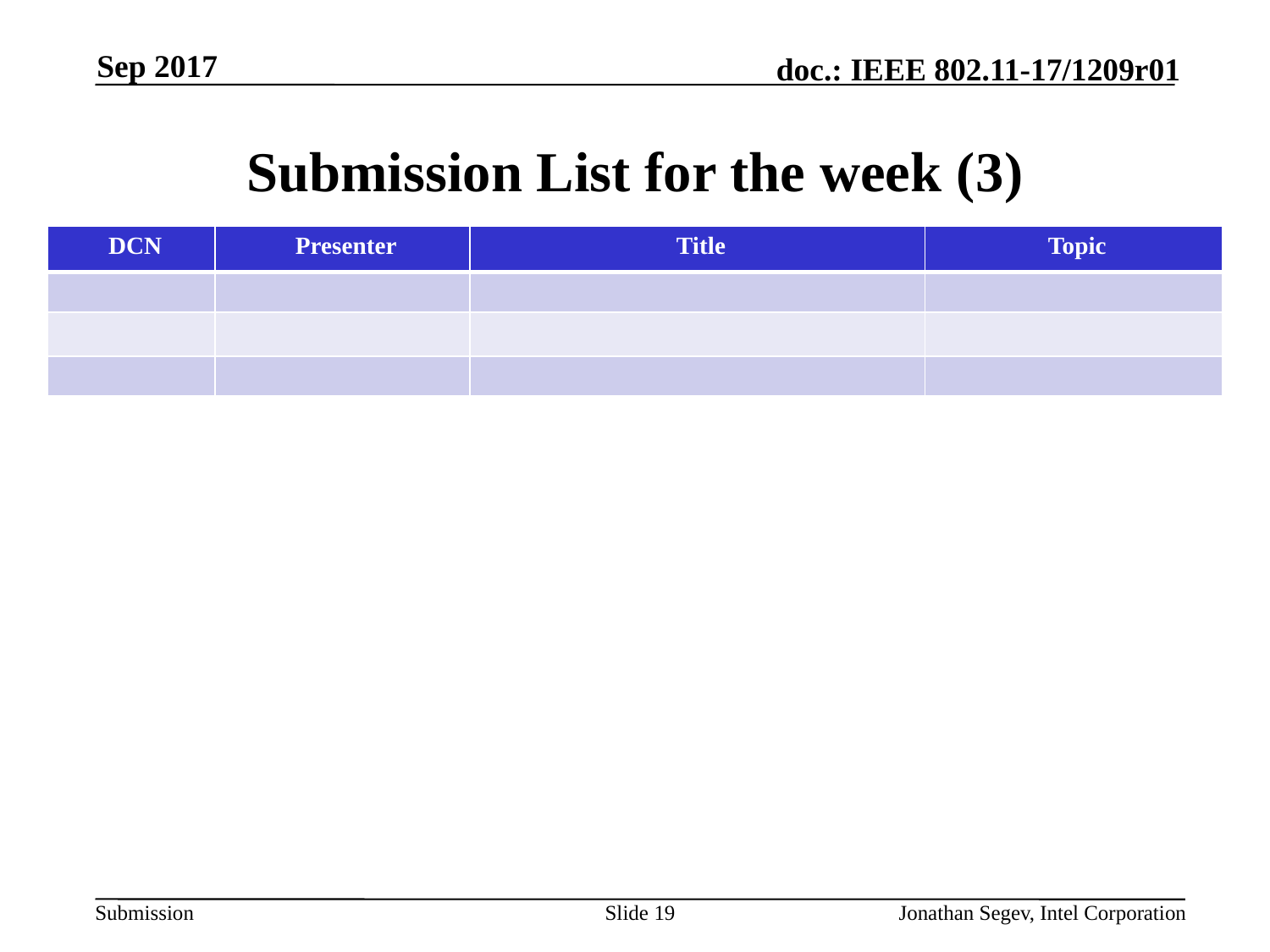

Sep 2017
# Submission List for the week (3)
| DCN | Presenter | Title | Topic |
| --- | --- | --- | --- |
|  |  |  |  |
|  |  |  |  |
|  |  |  |  |
Slide 19
Jonathan Segev, Intel Corporation